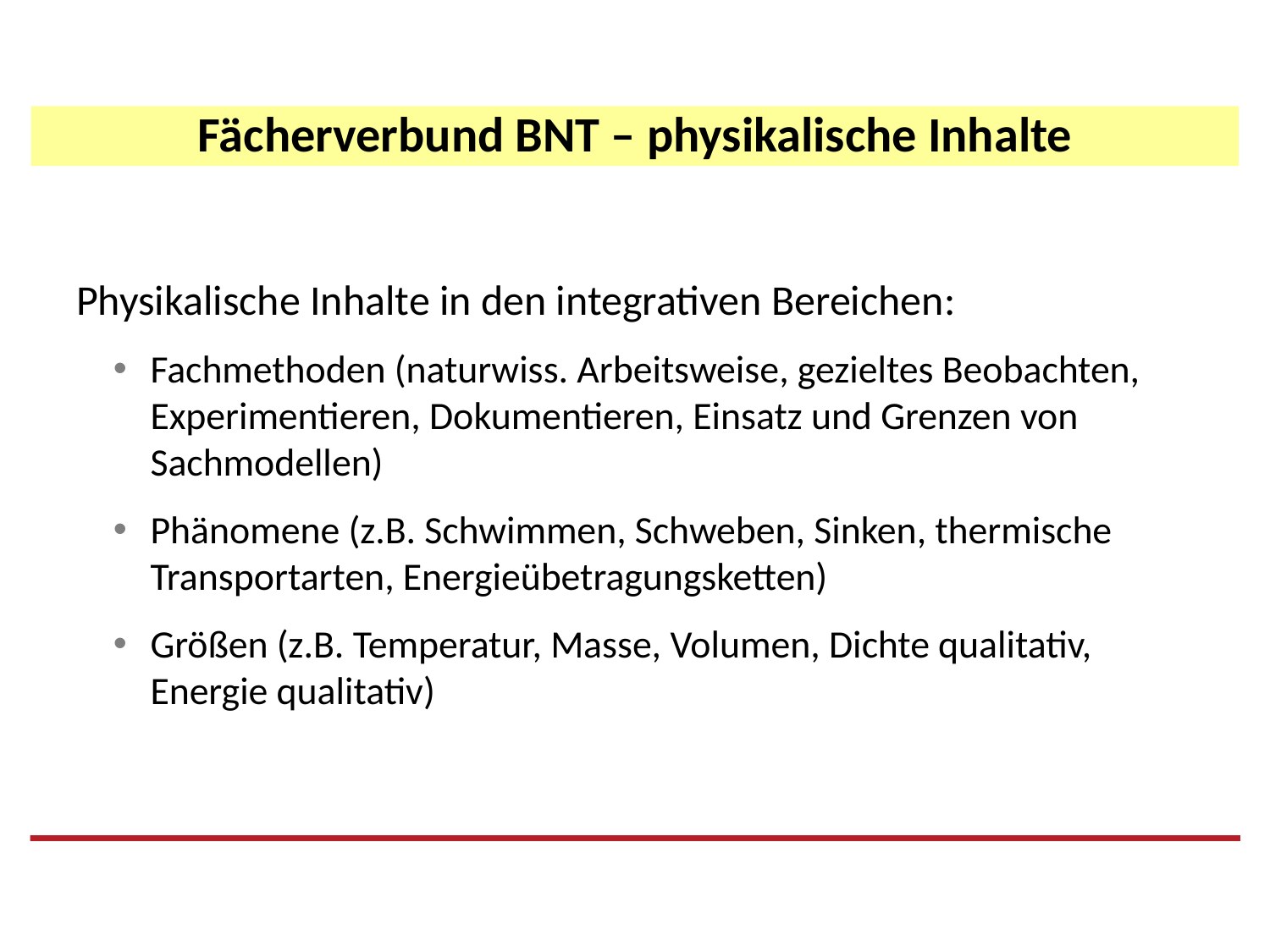

Fächerverbund BNT – physikalische Inhalte
Physikalische Inhalte in den integrativen Bereichen:
Fachmethoden (naturwiss. Arbeitsweise, gezieltes Beobachten, Experimentieren, Dokumentieren, Einsatz und Grenzen von Sachmodellen)
Phänomene (z.B. Schwimmen, Schweben, Sinken, thermische Transportarten, Energieübetragungsketten)
Größen (z.B. Temperatur, Masse, Volumen, Dichte qualitativ, Energie qualitativ)